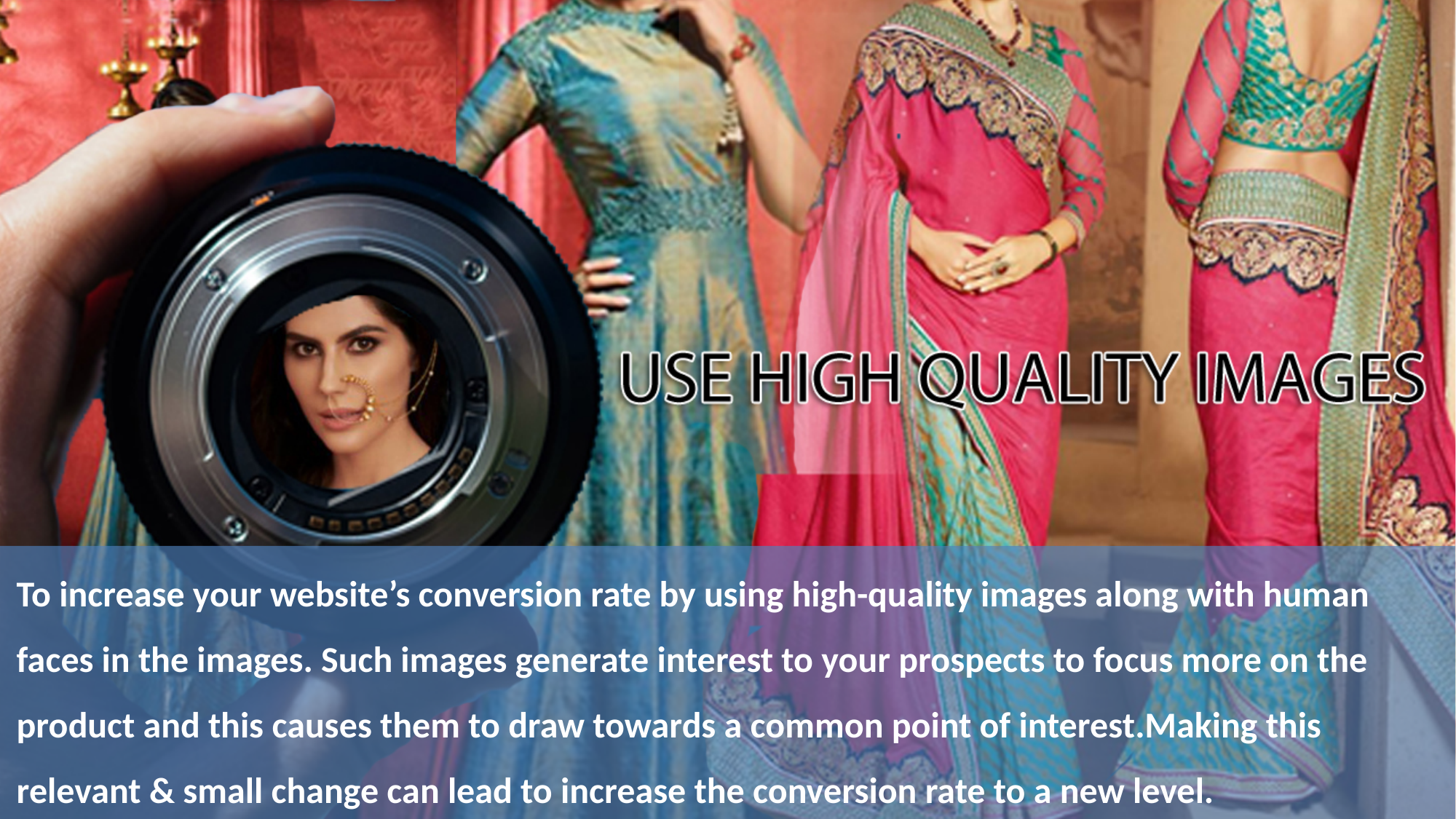

To increase your website’s conversion rate by using high-quality images along with human faces in the images. Such images generate interest to your prospects to focus more on the product and this causes them to draw towards a common point of interest.Making this relevant & small change can lead to increase the conversion rate to a new level.